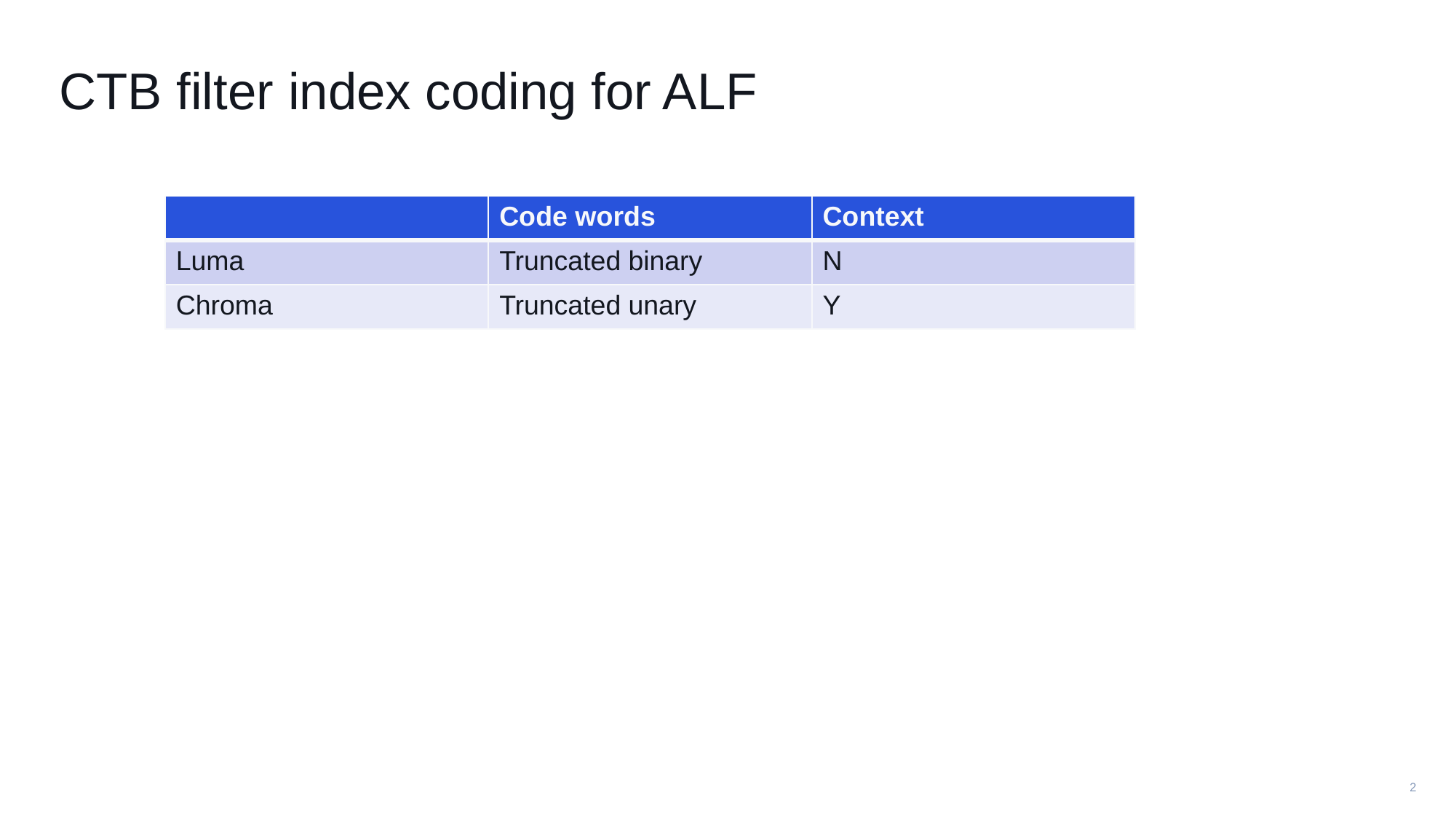

# CTB filter index coding for ALF
|  | Code words | Context |
| --- | --- | --- |
| Luma | Truncated binary | N |
| Chroma | Truncated unary | Y |